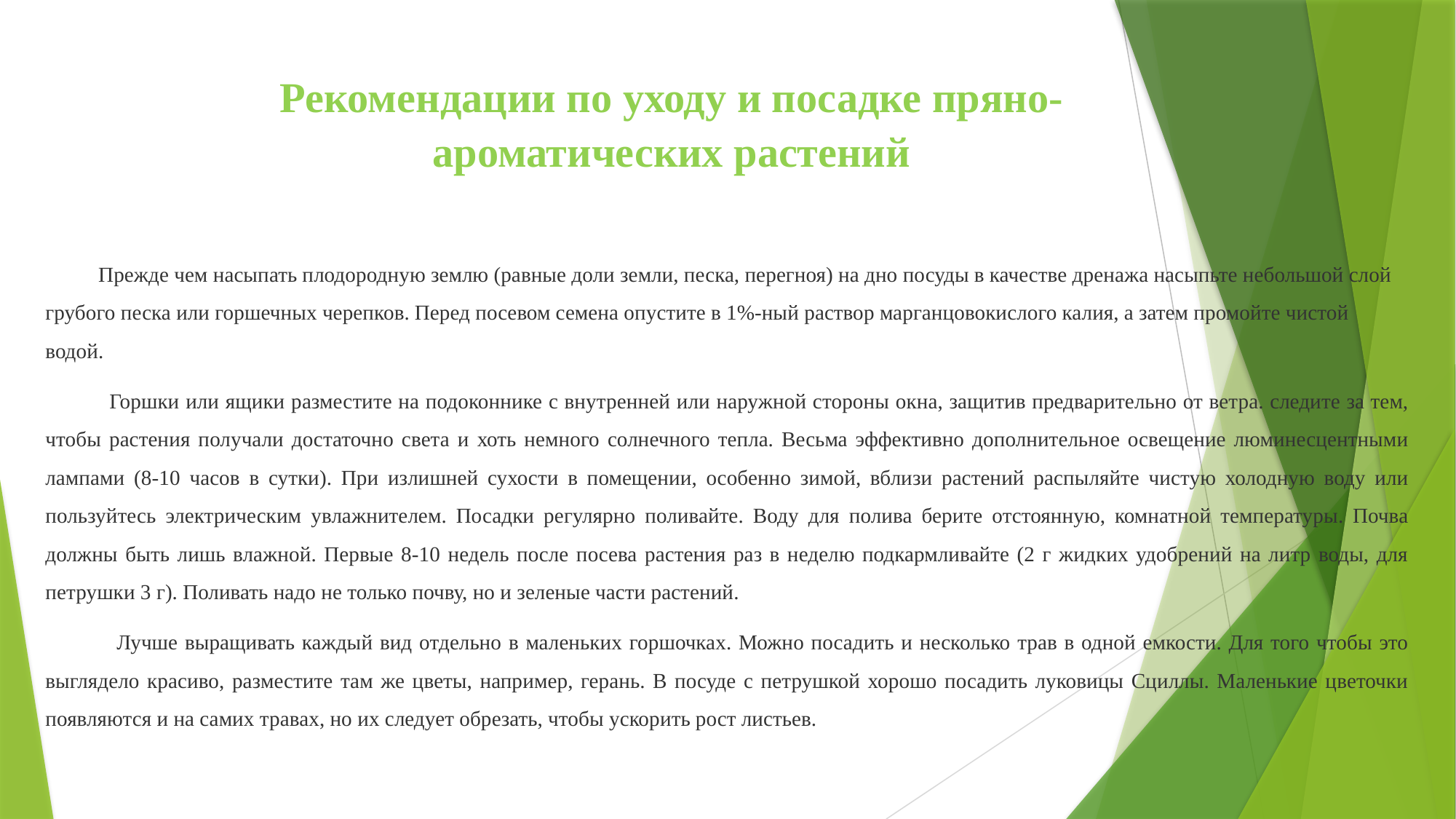

Рекомендации по уходу и посадке пряно-ароматических растений
          Прежде чем насыпать плодородную землю (равные доли земли, песка, перегноя) на дно посуды в качестве дренажа насыпьте небольшой слой грубого песка или горшечных черепков. Перед посевом семена опустите в 1%-ный раствор марганцовокислого калия, а затем промойте чистой водой.
          Горшки или ящики разместите на подоконнике с внутренней или наружной стороны окна, защитив предварительно от ветра. следите за тем, чтобы растения получали достаточно света и хоть немного солнечного тепла. Весьма эффективно дополнительное освещение люминесцентными лампами (8-10 часов в сутки). При излишней сухости в помещении, особенно зимой, вблизи растений распыляйте чистую холодную воду или пользуйтесь электрическим увлажнителем. Посадки регулярно поливайте. Воду для полива берите отстоянную, комнатной температуры. Почва должны быть лишь влажной. Первые 8-10 недель после посева растения раз в неделю подкармливайте (2 г жидких удобрений на литр воды, для петрушки 3 г). Поливать надо не только почву, но и зеленые части растений.
          Лучше выращивать каждый вид отдельно в маленьких горшочках. Можно посадить и несколько трав в одной емкости. Для того чтобы это выглядело красиво, разместите там же цветы, например, герань. В посуде с петрушкой хорошо посадить луковицы Сциллы. Маленькие цветочки появляются и на самих травах, но их следует обрезать, чтобы ускорить рост листьев.